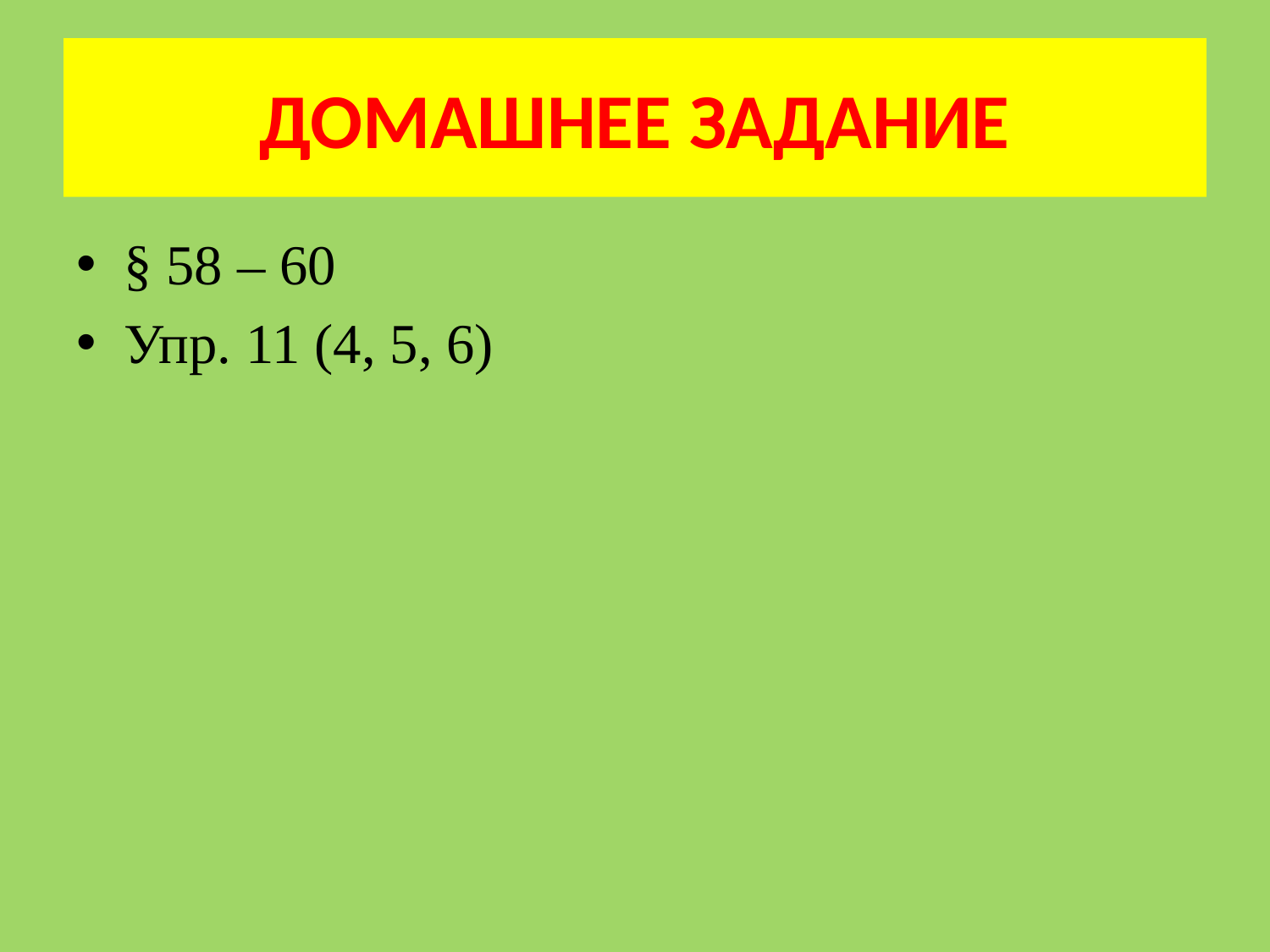

# ДОМАШНЕЕ ЗАДАНИЕ
§ 58 – 60
Упр. 11 (4, 5, 6)